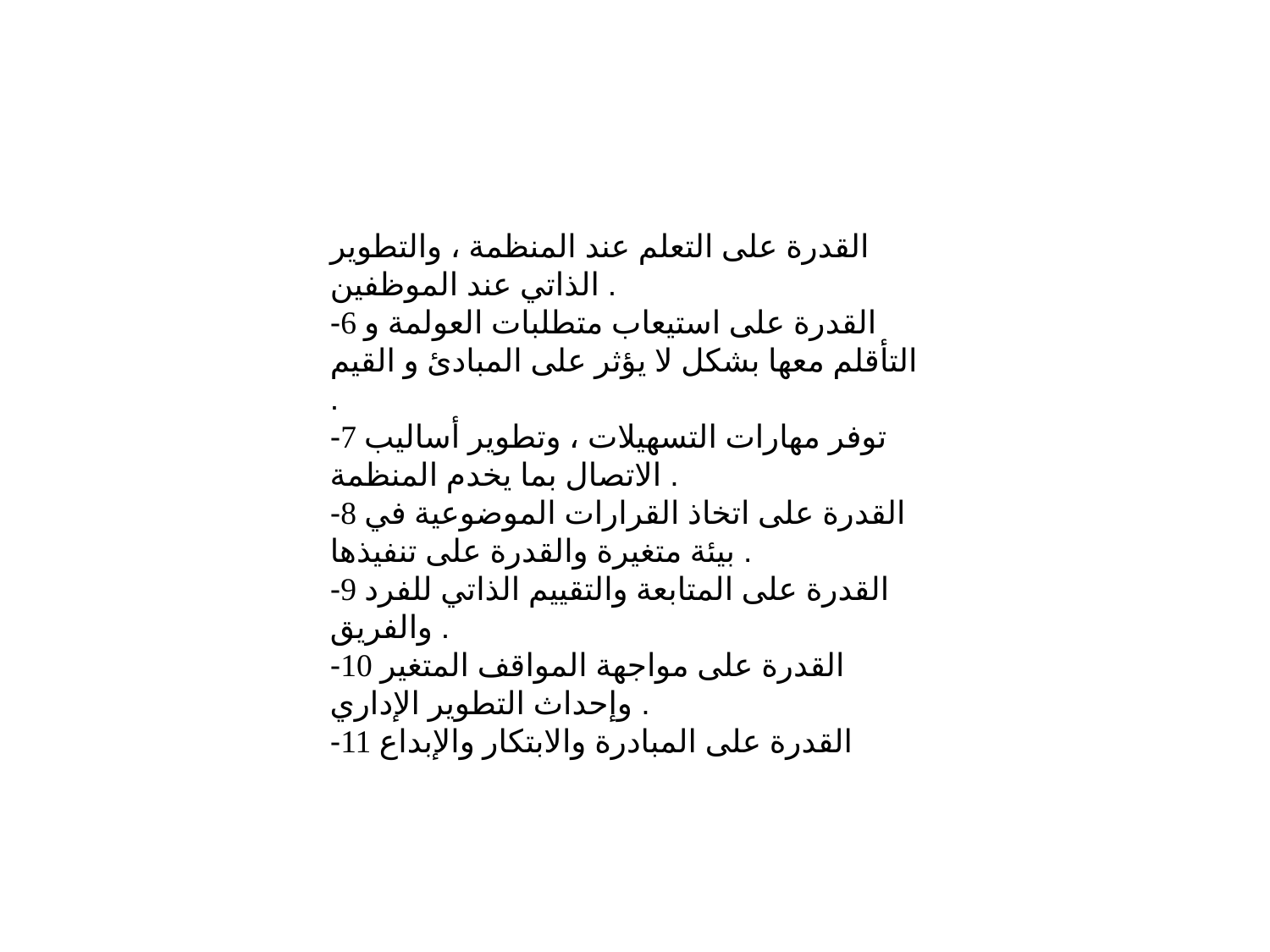

القدرة على التعلم عند المنظمة ، والتطوير الذاتي عند الموظفين .
-6 القدرة على استيعاب متطلبات العولمة و التأقلم معها بشكل لا يؤثر على المبادئ و القيم
.
-7 توفر مهارات التسهيلات ، وتطوير أساليب الاتصال بما يخدم المنظمة .
-8 القدرة على اتخاذ القرارات الموضوعية في بيئة متغيرة والقدرة على تنفيذها .
-9 القدرة على المتابعة والتقييم الذاتي للفرد والفريق .
-10 القدرة على مواجهة المواقف المتغير وإحداث التطوير الإداري .
-11 القدرة على المبادرة والابتكار والإبداع